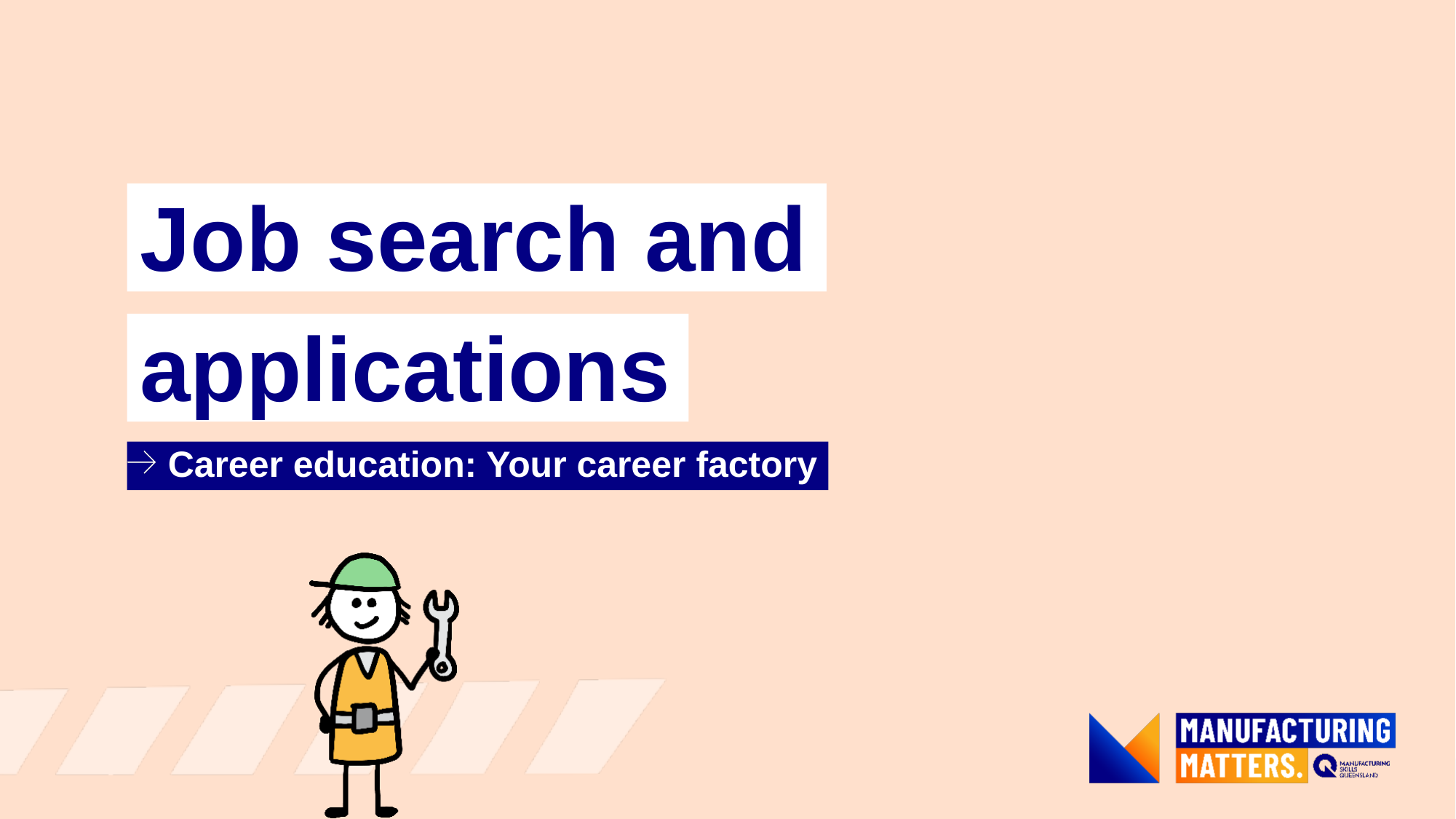

Job search and
# applications
Career education: Your career factory